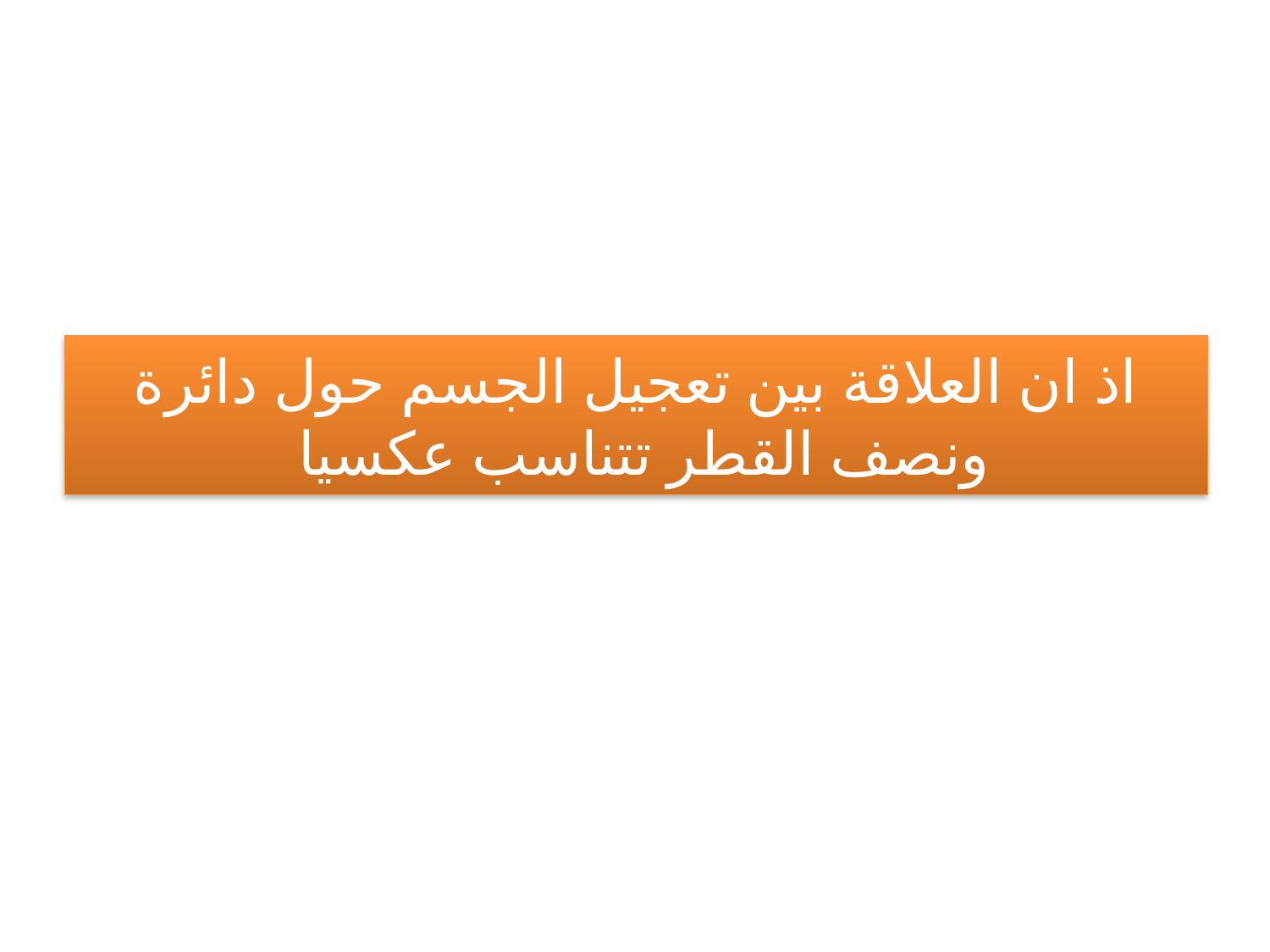

# اذ ان العلاقة بين تعجيل الجسم حول دائرة ونصف القطر تتناسب عكسيا